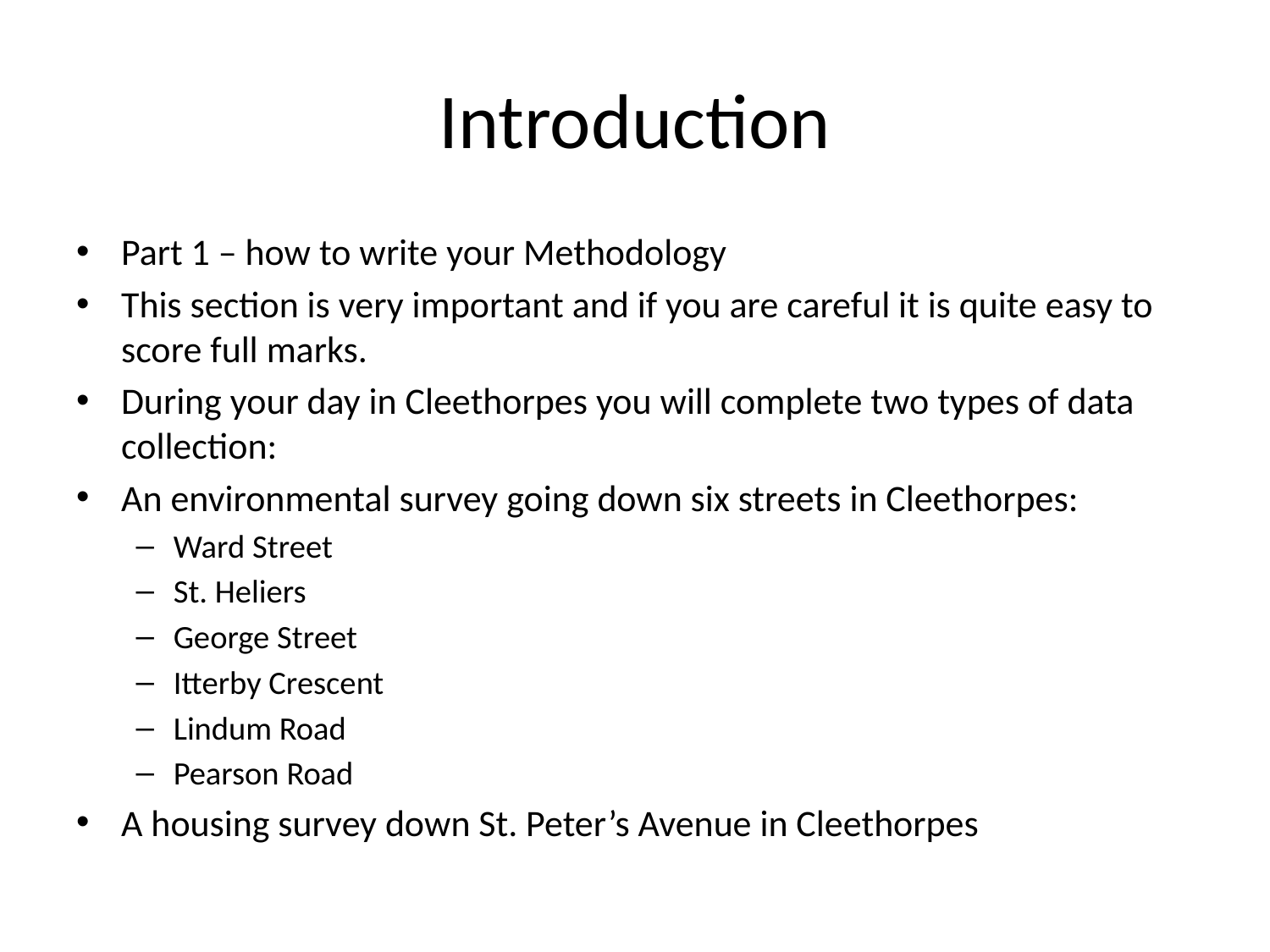

# Introduction
Part 1 – how to write your Methodology
This section is very important and if you are careful it is quite easy to score full marks.
During your day in Cleethorpes you will complete two types of data collection:
An environmental survey going down six streets in Cleethorpes:
Ward Street
St. Heliers
George Street
Itterby Crescent
Lindum Road
Pearson Road
A housing survey down St. Peter’s Avenue in Cleethorpes